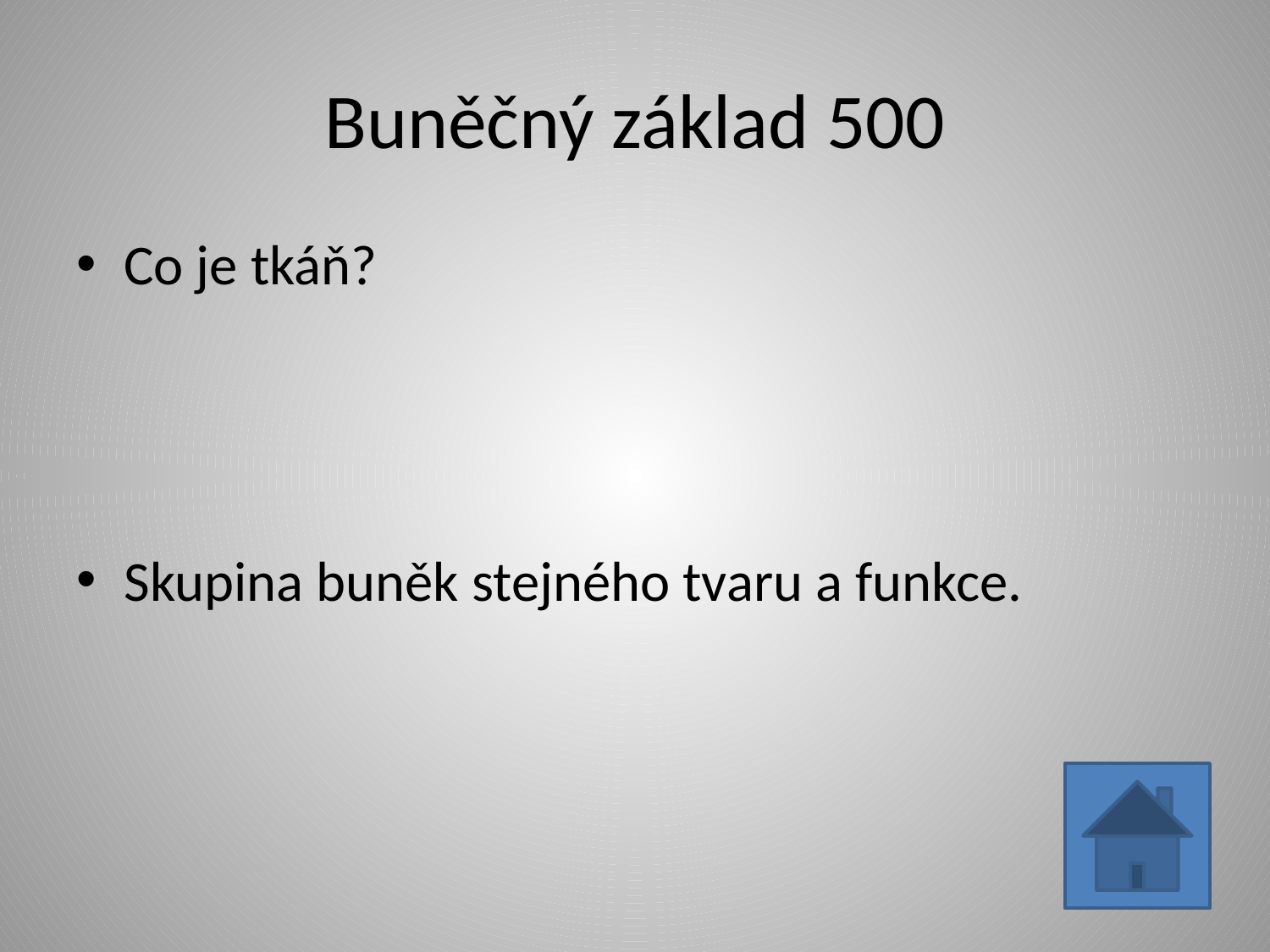

# Buněčný základ 500
Co je tkáň?

Skupina buněk stejného tvaru a funkce.